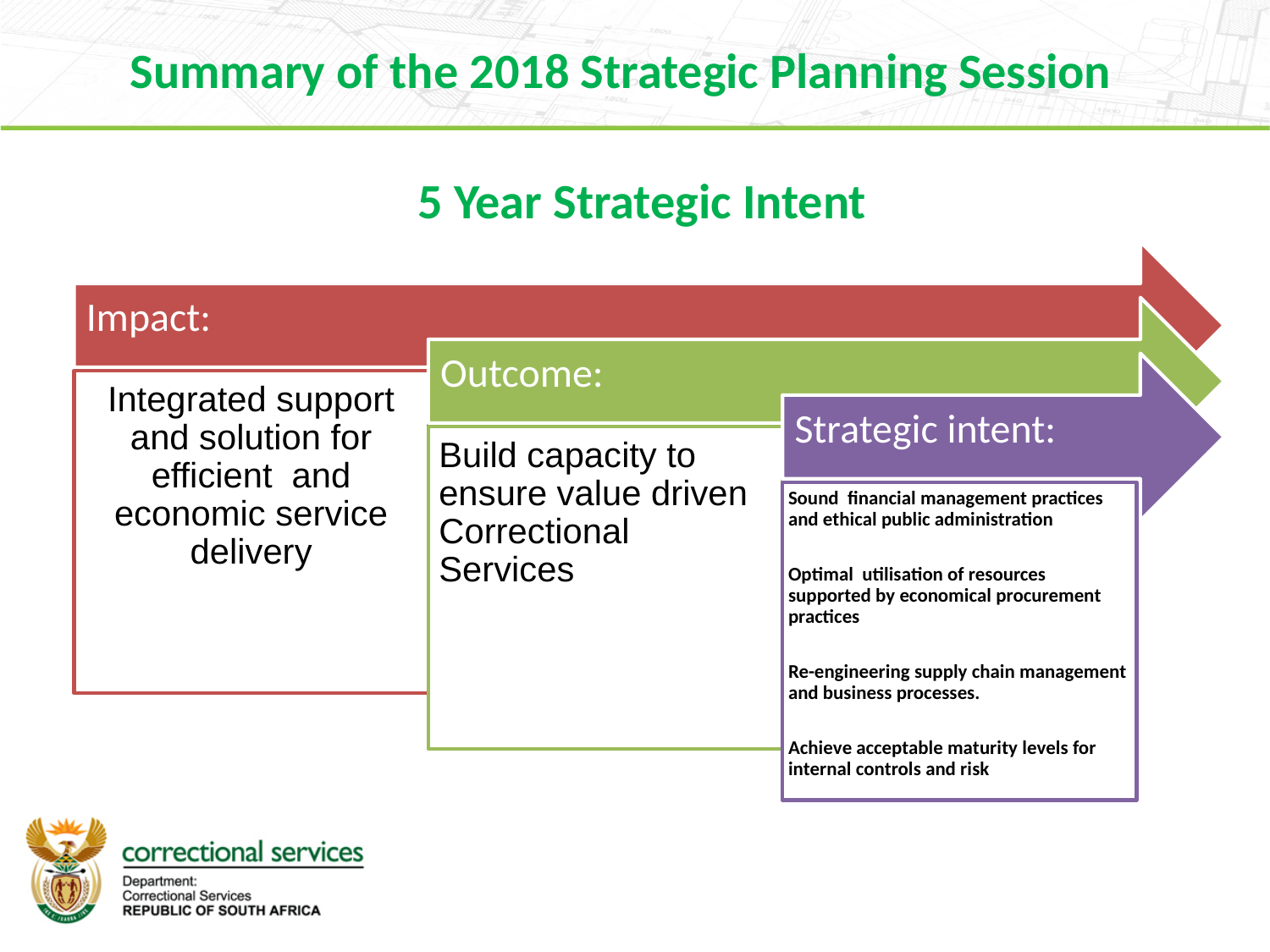

# Summary of the 2018 Strategic Planning Session
Impact:
Integrated support and solution for efficient  and economic service delivery

Outcome:
Build capacity to ensure value driven Correctional Services

Strategic intent:
Sound  financial management practices and ethical public administration

Optimal  utilisation of resources supported by economical procurement practices

Re-engineering supply chain management and business processes.

Achieve acceptable maturity levels for internal controls and risk
5 Year Strategic Intent